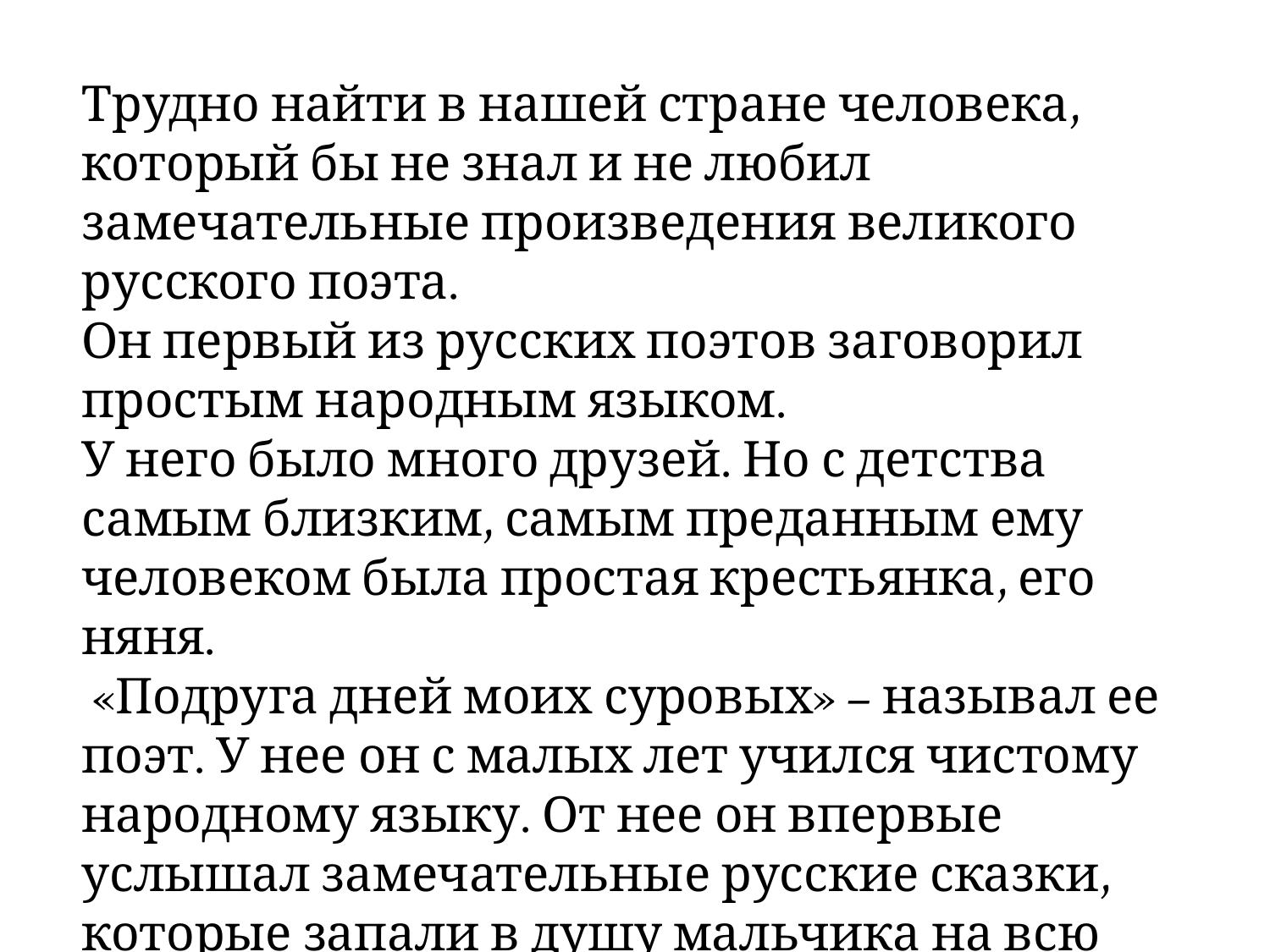

Трудно найти в нашей стране человека, который бы не знал и не любил замечательные произведения великого русского поэта.
Он первый из русских поэтов заговорил простым народным языком.
У него было много друзей. Но с детства самым близким, самым преданным ему человеком была простая крестьянка, его няня.
 «Подруга дней моих суровых» – называл ее поэт. У нее он с малых лет учился чистому народному языку. От нее он впервые услышал замечательные русские сказки, которые запали в душу мальчика на всю жизнь.